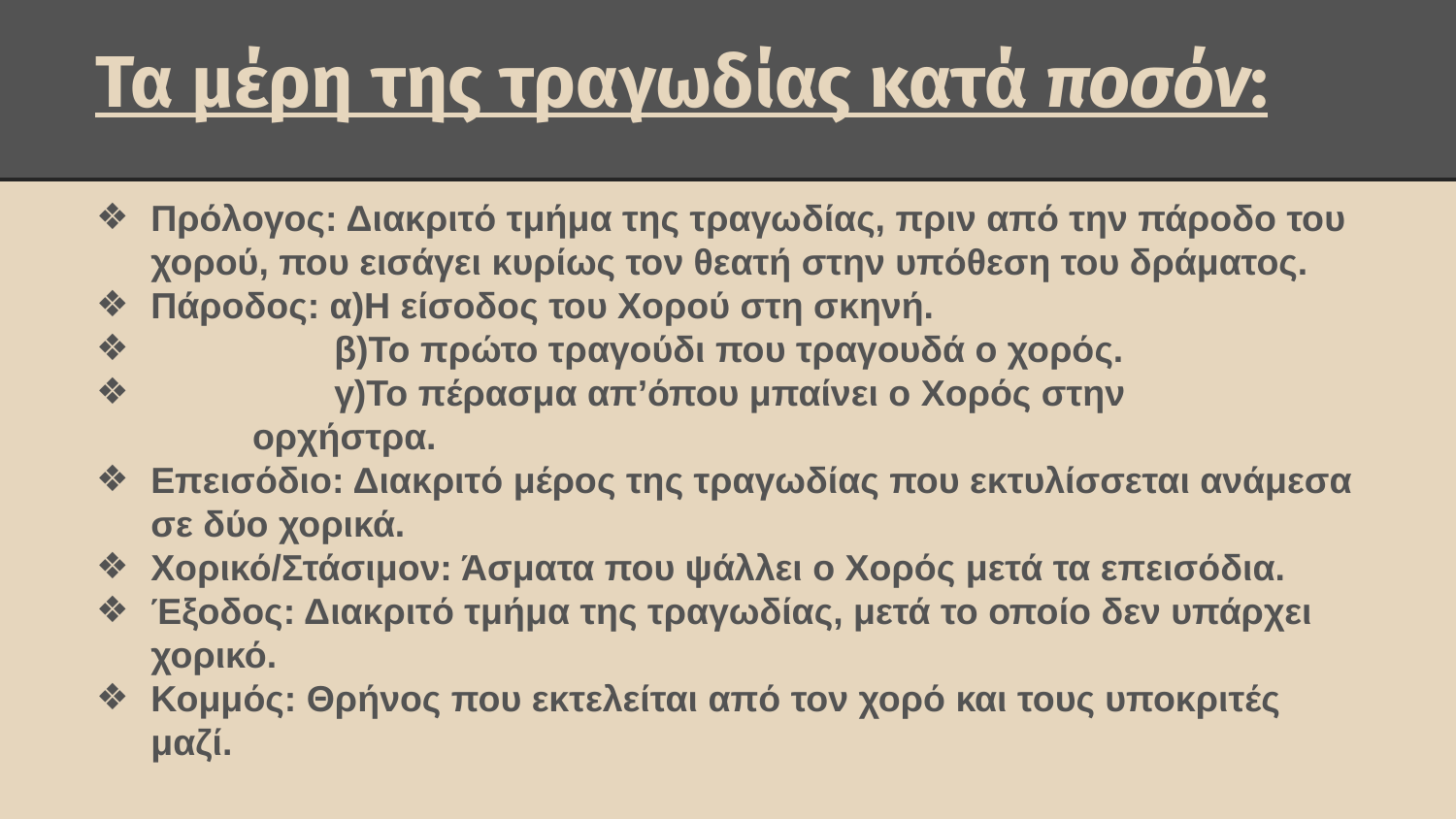

# Τα μέρη της τραγωδίας κατά ποσόν:
Πρόλογος: Διακριτό τμήμα της τραγωδίας, πριν από την πάροδο του χορού, που εισάγει κυρίως τον θεατή στην υπόθεση του δράματος.
Πάροδος: α)Η είσοδος του Χορού στη σκηνή.
                  β)Το πρώτο τραγούδι που τραγουδά ο χορός.
                  γ)Το πέρασμα απ’όπου μπαίνει ο Χορός στην                                 ορχήστρα.
Επεισόδιο: Διακριτό μέρος της τραγωδίας που εκτυλίσσεται ανάμεσα σε δύο χορικά.
Χορικό/Στάσιμον: Άσματα που ψάλλει ο Χορός μετά τα επεισόδια.
Έξοδος: Διακριτό τμήμα της τραγωδίας, μετά το οποίο δεν υπάρχει    χορικό.
Κομμός: Θρήνος που εκτελείται από τον χορό και τους υποκριτές μαζί.